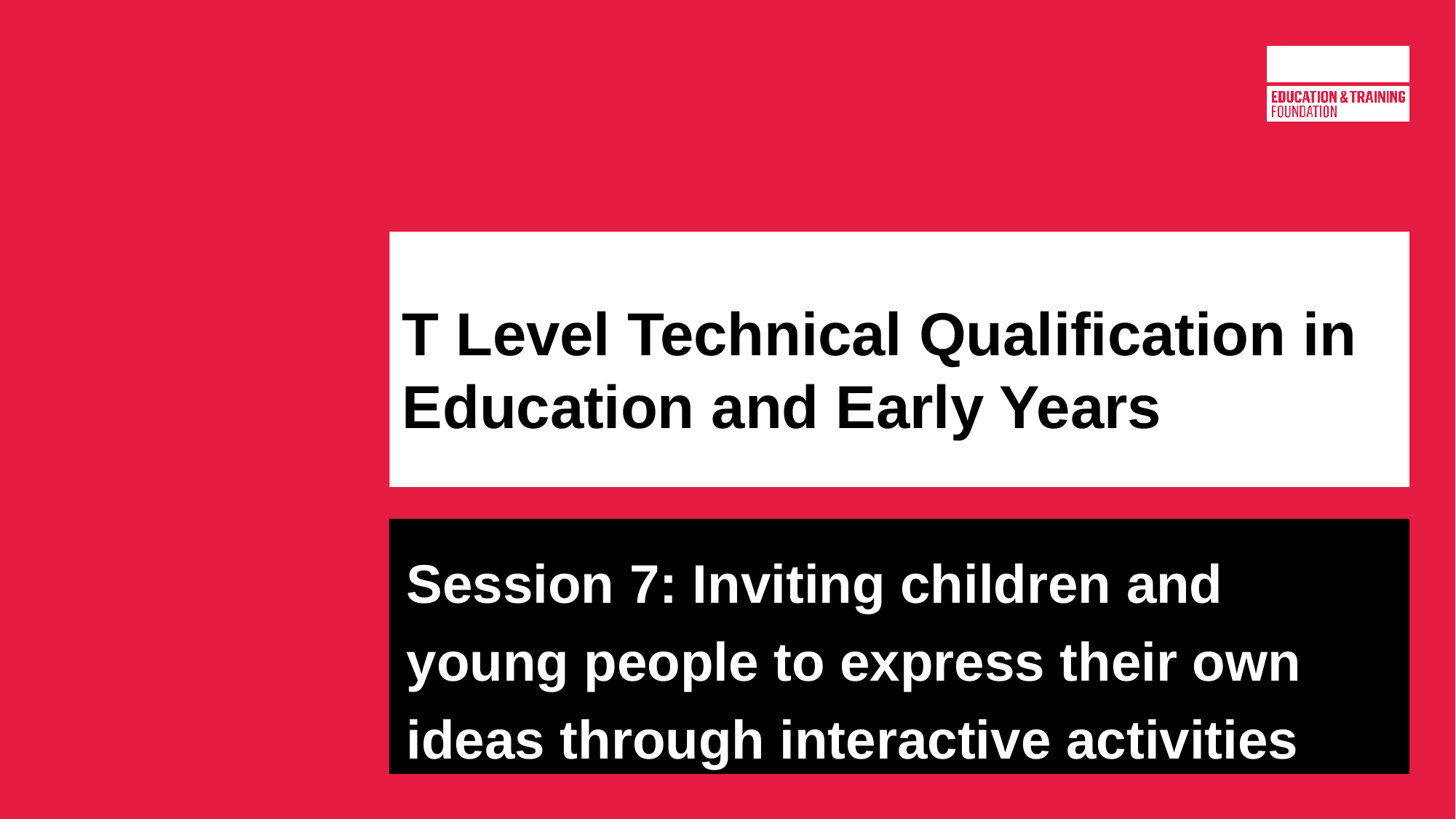

# T Level Technical Qualification in Education and Early Years
Session 7: Inviting children and young people to express their own ideas through interactive activities.